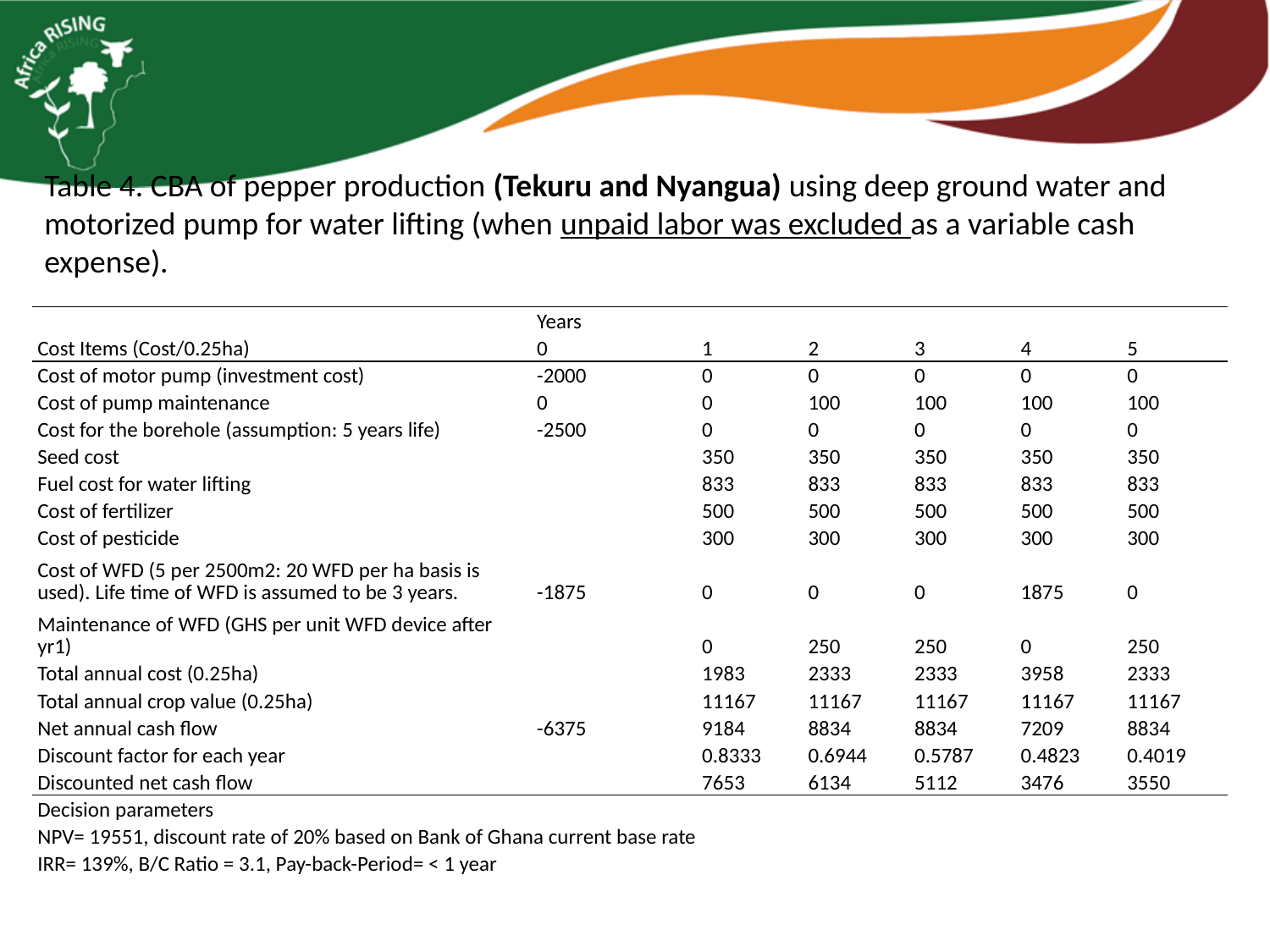

Table 4. CBA of pepper production (Tekuru and Nyangua) using deep ground water and motorized pump for water lifting (when unpaid labor was excluded as a variable cash expense).
|  | Years |  |  |  |  |  |
| --- | --- | --- | --- | --- | --- | --- |
| Cost Items (Cost/0.25ha) | 0 | 1 | 2 | 3 | 4 | 5 |
| Cost of motor pump (investment cost) | -2000 | 0 | 0 | 0 | 0 | 0 |
| Cost of pump maintenance | 0 | 0 | 100 | 100 | 100 | 100 |
| Cost for the borehole (assumption: 5 years life) | -2500 | 0 | 0 | 0 | 0 | 0 |
| Seed cost |  | 350 | 350 | 350 | 350 | 350 |
| Fuel cost for water lifting |  | 833 | 833 | 833 | 833 | 833 |
| Cost of fertilizer |  | 500 | 500 | 500 | 500 | 500 |
| Cost of pesticide |  | 300 | 300 | 300 | 300 | 300 |
| Cost of WFD (5 per 2500m2: 20 WFD per ha basis is used). Life time of WFD is assumed to be 3 years. | -1875 | 0 | 0 | 0 | 1875 | 0 |
| Maintenance of WFD (GHS per unit WFD device after yr1) |  | 0 | 250 | 250 | 0 | 250 |
| Total annual cost (0.25ha) |  | 1983 | 2333 | 2333 | 3958 | 2333 |
| Total annual crop value (0.25ha) |  | 11167 | 11167 | 11167 | 11167 | 11167 |
| Net annual cash flow | -6375 | 9184 | 8834 | 8834 | 7209 | 8834 |
| Discount factor for each year |  | 0.8333 | 0.6944 | 0.5787 | 0.4823 | 0.4019 |
| Discounted net cash flow |  | 7653 | 6134 | 5112 | 3476 | 3550 |
| Decision parameters |  |  |  |  |  |  |
| NPV= 19551, discount rate of 20% based on Bank of Ghana current base rate |  |  |  |  |  |  |
| IRR= 139%, B/C Ratio = 3.1, Pay-back-Period= < 1 year |  |  |  |  |  |  |